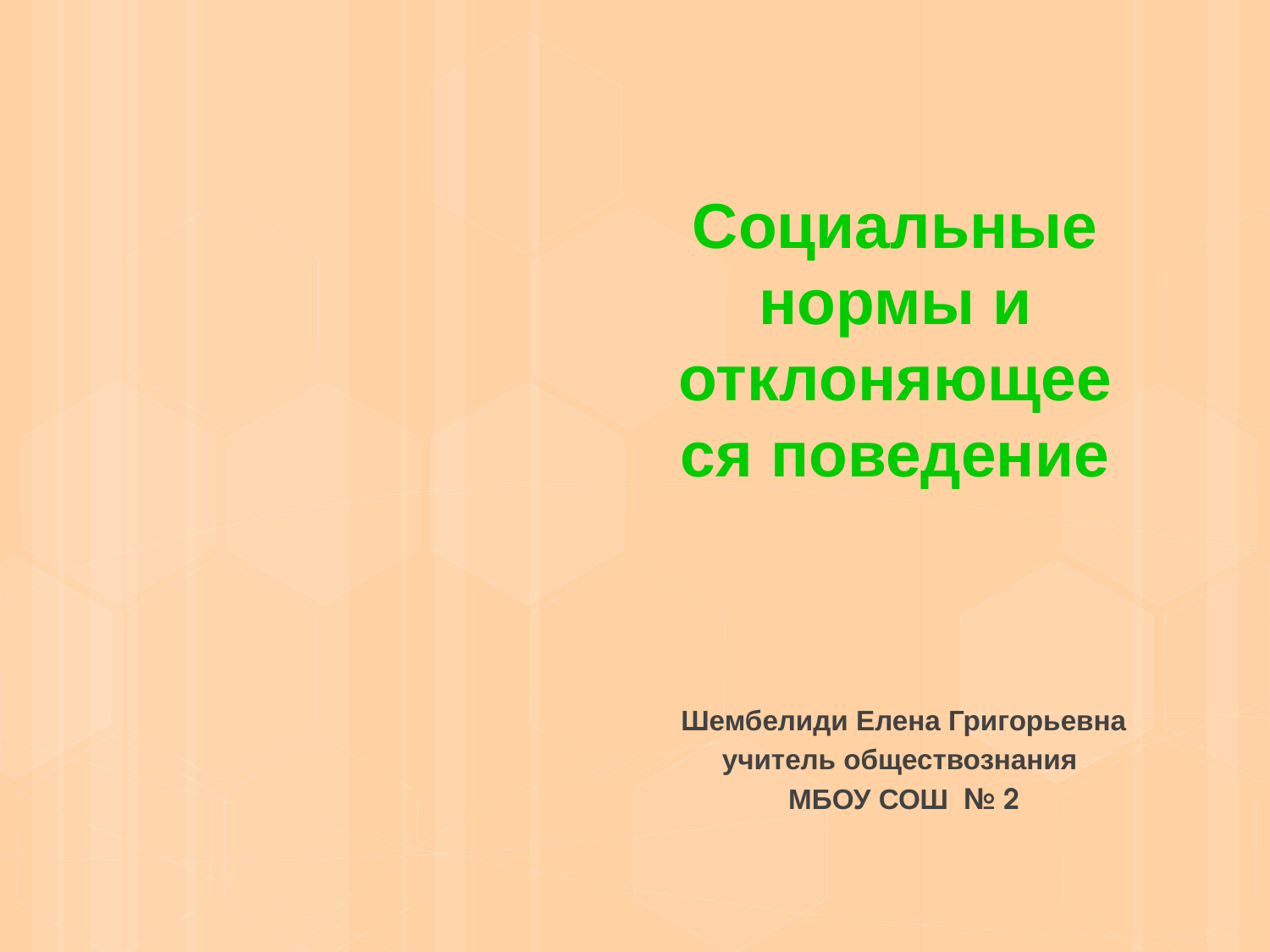

# Социальные нормы и отклоняющееся поведение
Шембелиди Елена Григорьевна
учитель обществознания
МБОУ СОШ  № 2